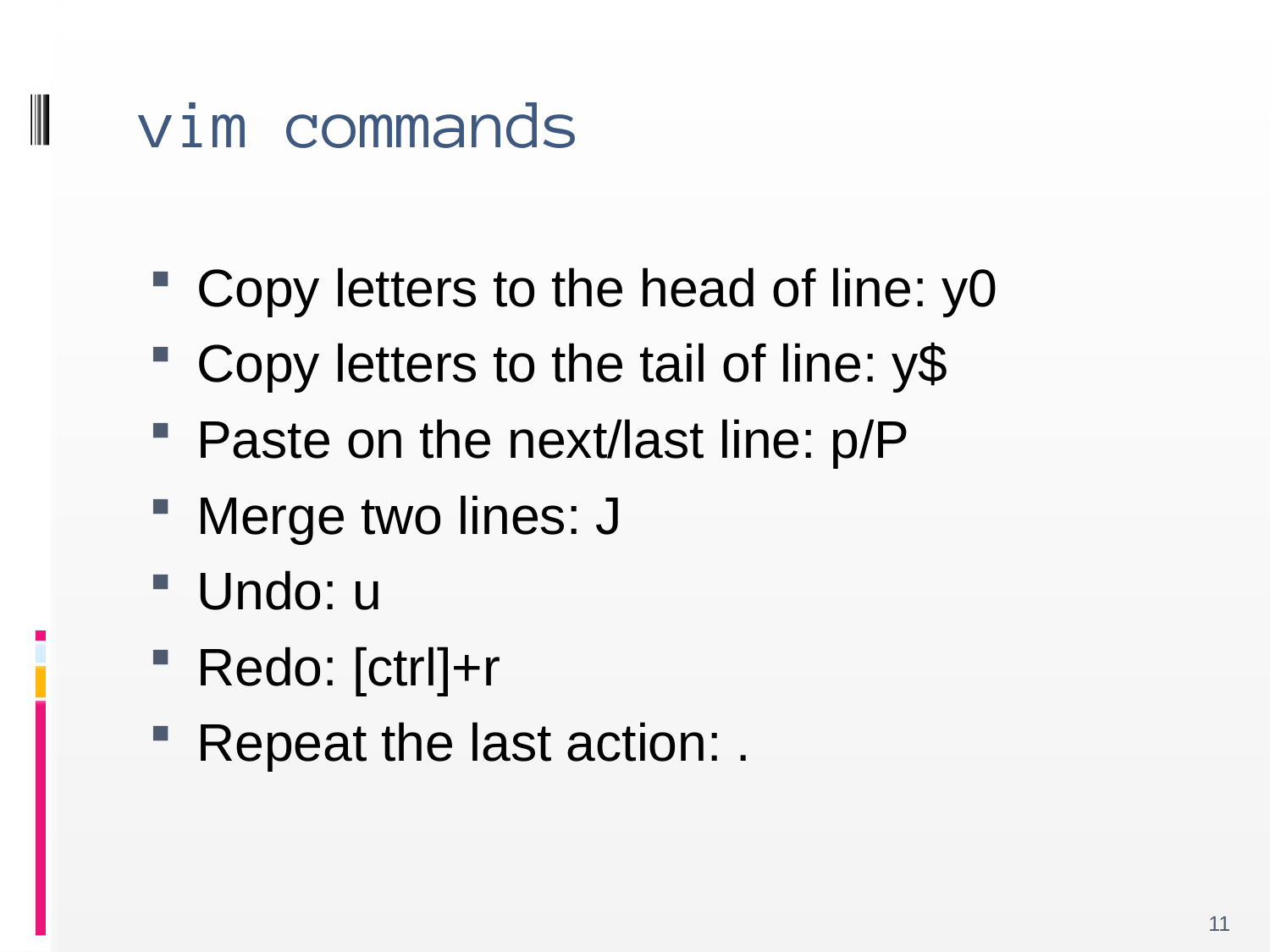

# vim commands
Copy letters to the head of line: y0
Copy letters to the tail of line: y$
Paste on the next/last line: p/P
Merge two lines: J
Undo: u
Redo: [ctrl]+r
Repeat the last action: .
11